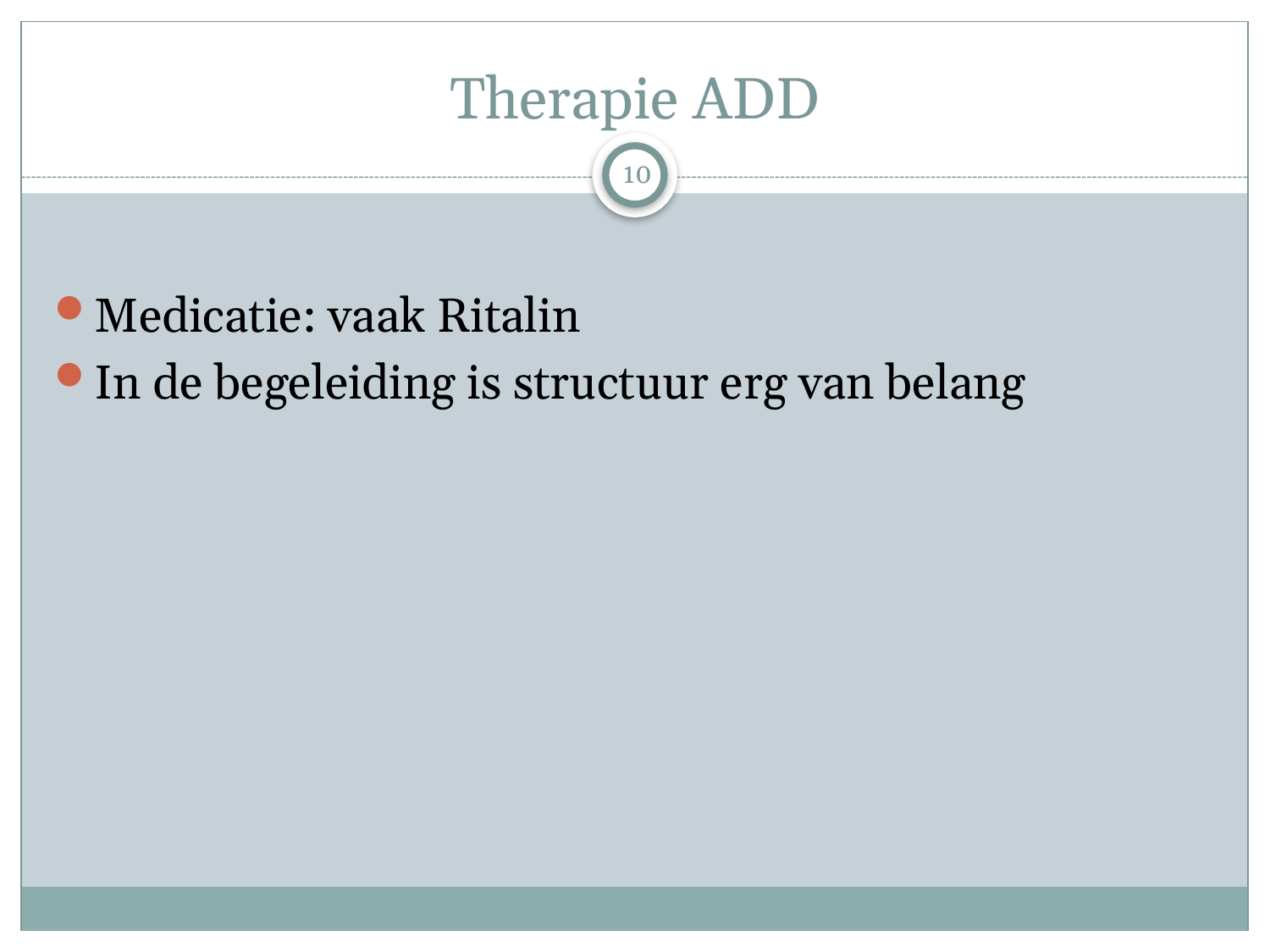

# Therapie ADD
10

Medicatie: vaak Ritalin
In de begeleiding is structuur erg van belang